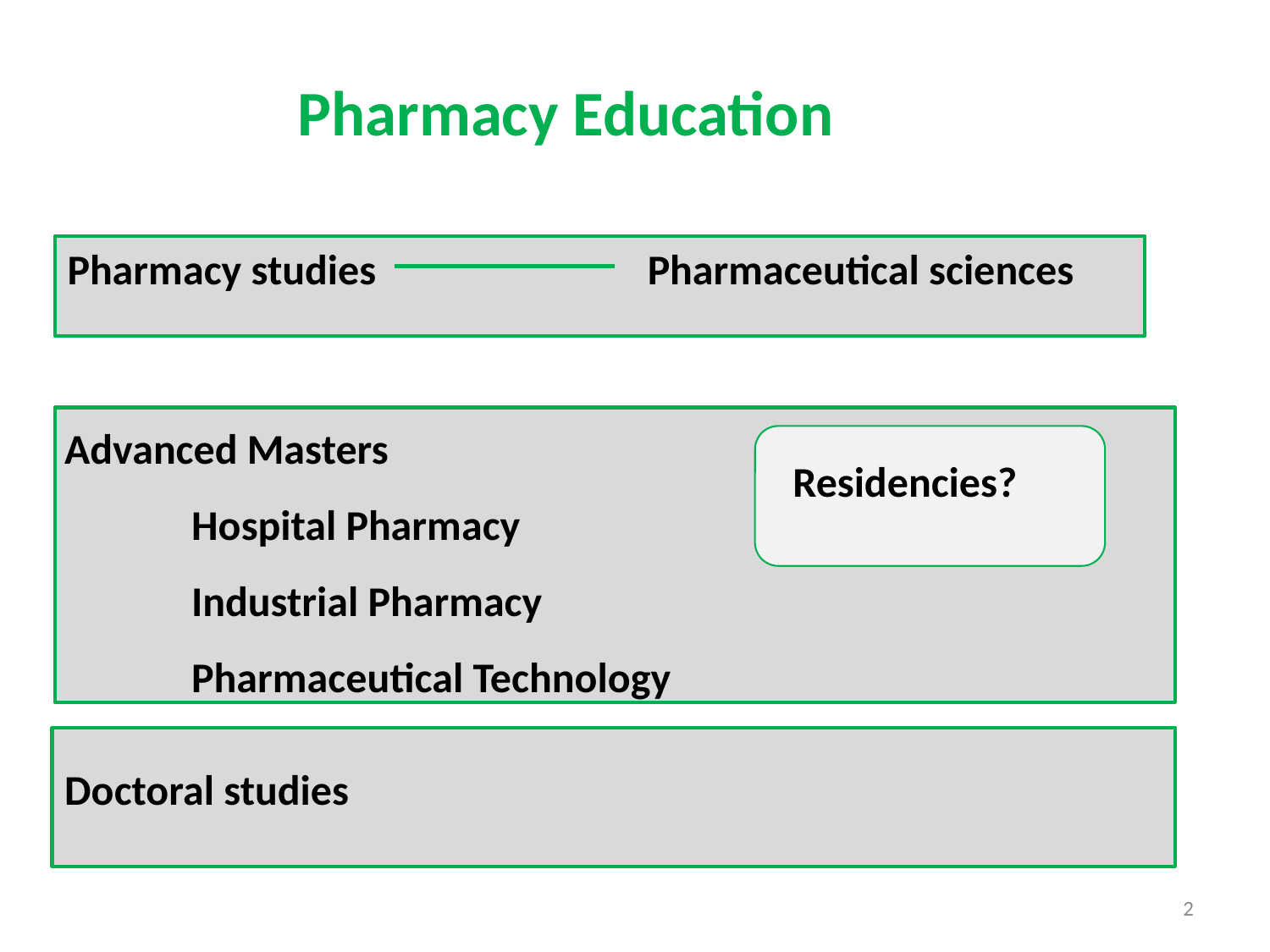

Pharmacy Education

Pharmacy studies
Pharmaceutical sciences
Advanced Masters
	Hospital Pharmacy
	Industrial Pharmacy
	Pharmaceutical Technology

Residencies?

Doctoral studies
2